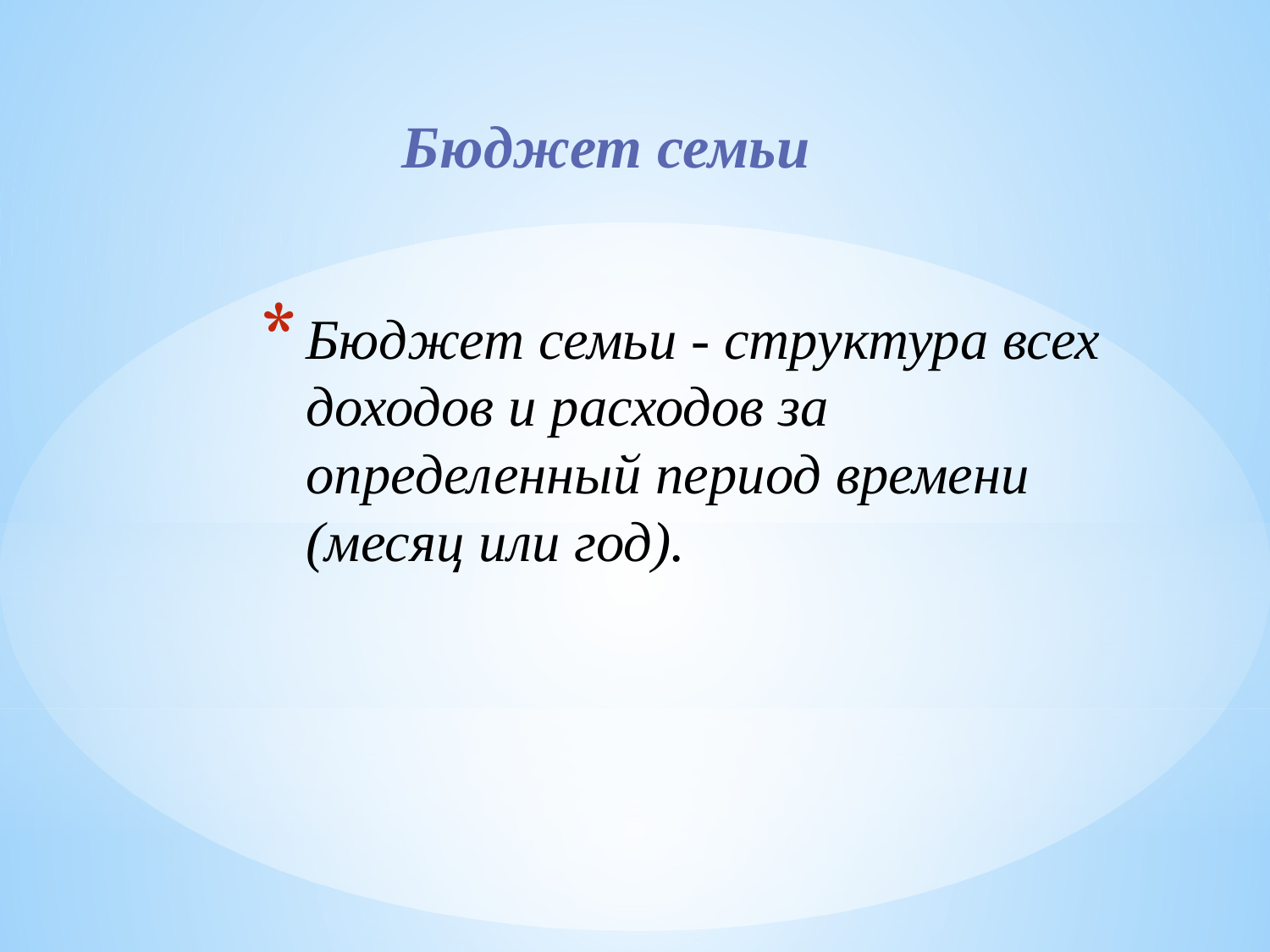

Бюджет семьи

# Бюджет семьи - структура всех доходов и расходов за определенный период времени (месяц или год).